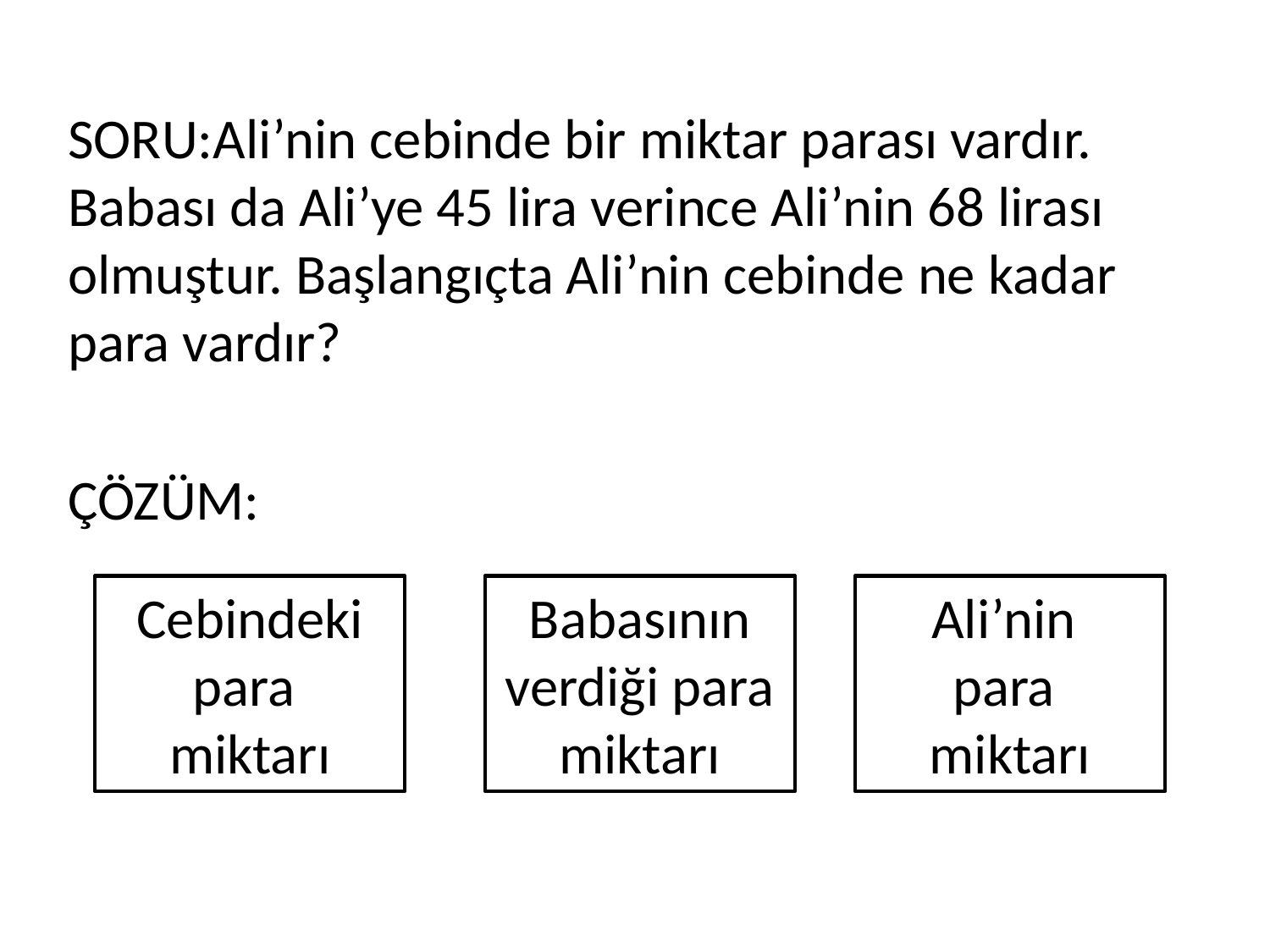

SORU:Ali’nin cebinde bir miktar parası vardır. Babası da Ali’ye 45 lira verince Ali’nin 68 lirası olmuştur. Başlangıçta Ali’nin cebinde ne kadar para vardır?

ÇÖZÜM:
Cebindeki para
miktarı
Babasının verdiği para miktarı
Ali’nin
 para
miktarı